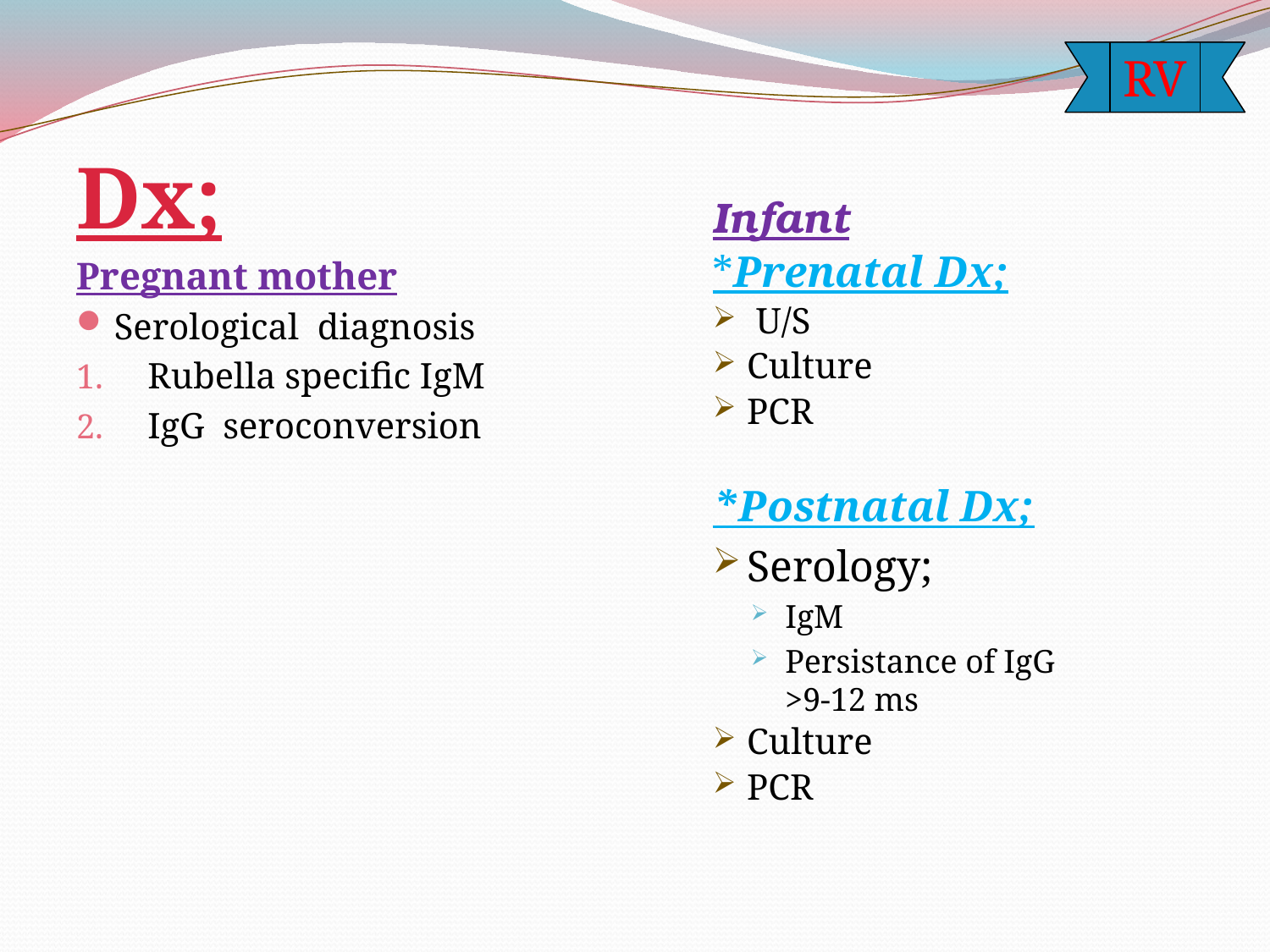

RV
#
Dx;
Pregnant mother
Serological  diagnosis
Rubella specific IgM
IgG  seroconversion

Infant
*Prenatal Dx;
 U/S
Culture
PCR

*Postnatal Dx;
Serology;
IgM
Persistance of IgG  >9-12 ms
Culture
PCR